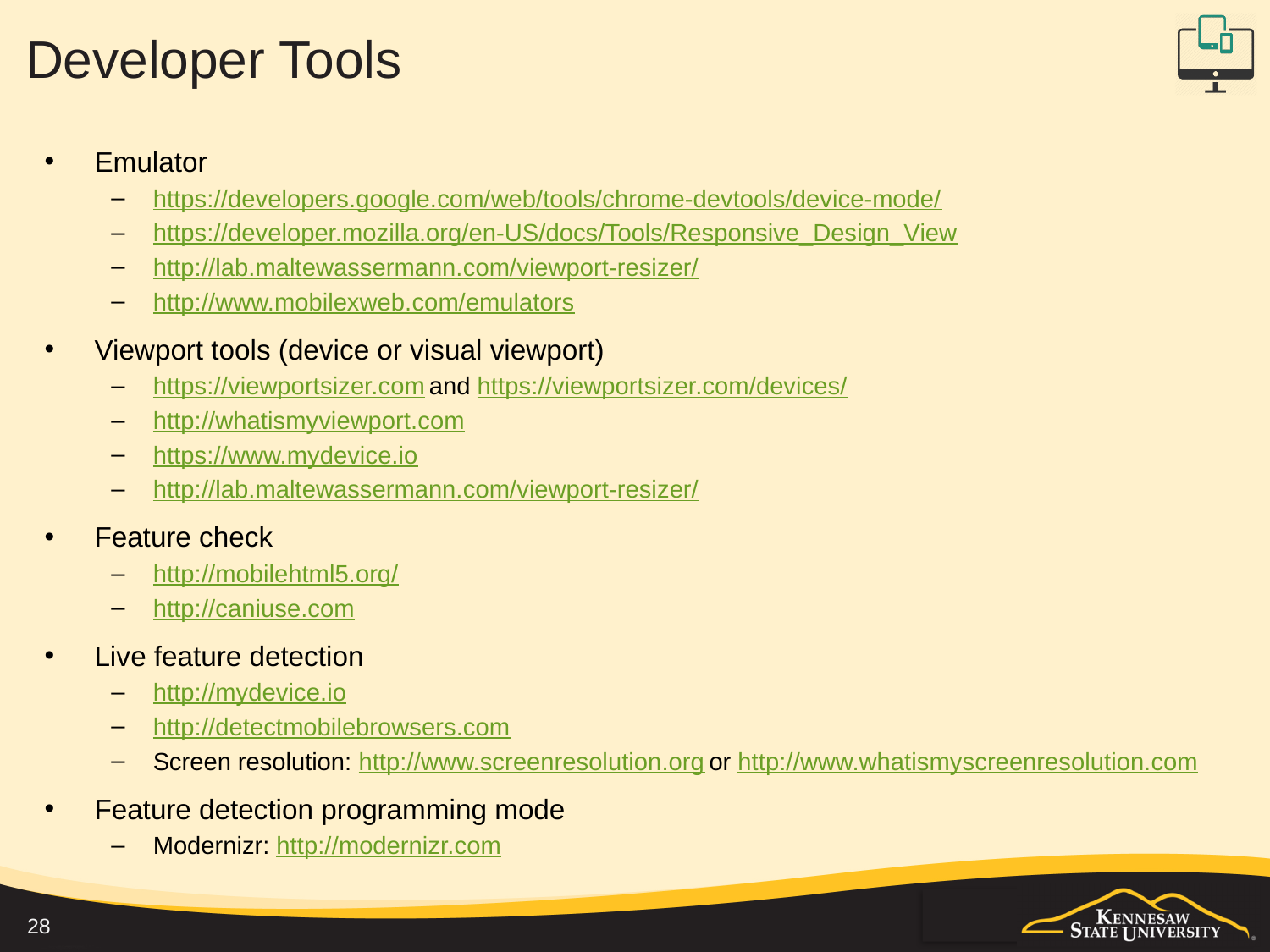

# Developer Tools
Emulator
https://developers.google.com/web/tools/chrome-devtools/device-mode/
https://developer.mozilla.org/en-US/docs/Tools/Responsive_Design_View
http://lab.maltewassermann.com/viewport-resizer/
http://www.mobilexweb.com/emulators
Viewport tools (device or visual viewport)
https://viewportsizer.com and https://viewportsizer.com/devices/
http://whatismyviewport.com
https://www.mydevice.io
http://lab.maltewassermann.com/viewport-resizer/
Feature check
http://mobilehtml5.org/
http://caniuse.com
Live feature detection
http://mydevice.io
http://detectmobilebrowsers.com
Screen resolution: http://www.screenresolution.org or http://www.whatismyscreenresolution.com
Feature detection programming mode
Modernizr: http://modernizr.com
28